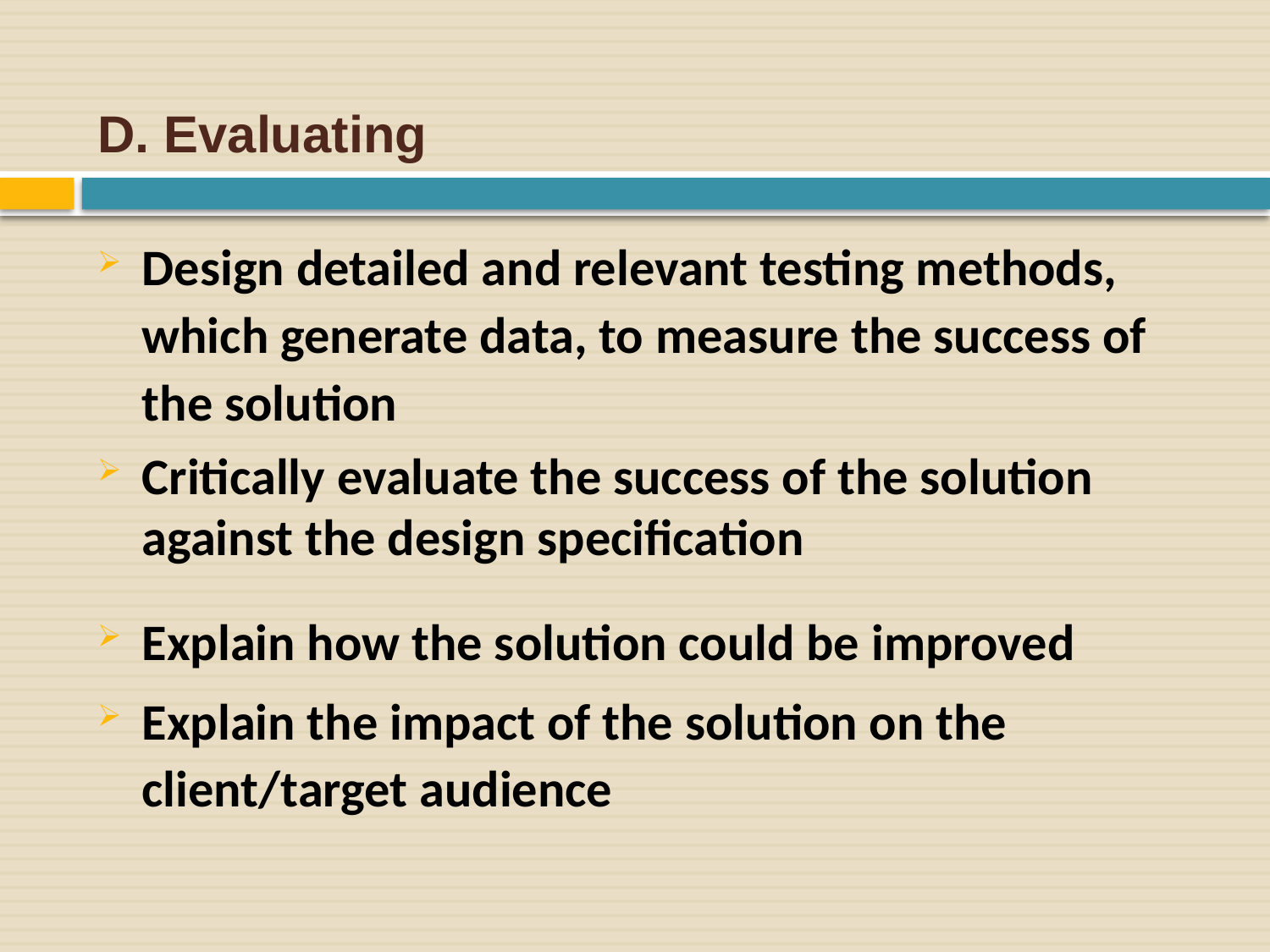

# D. Evaluating
Design detailed and relevant testing methods, which generate data, to measure the success of the solution
Critically evaluate the success of the solution against the design specification
Explain how the solution could be improved
Explain the impact of the solution on the client/target audience